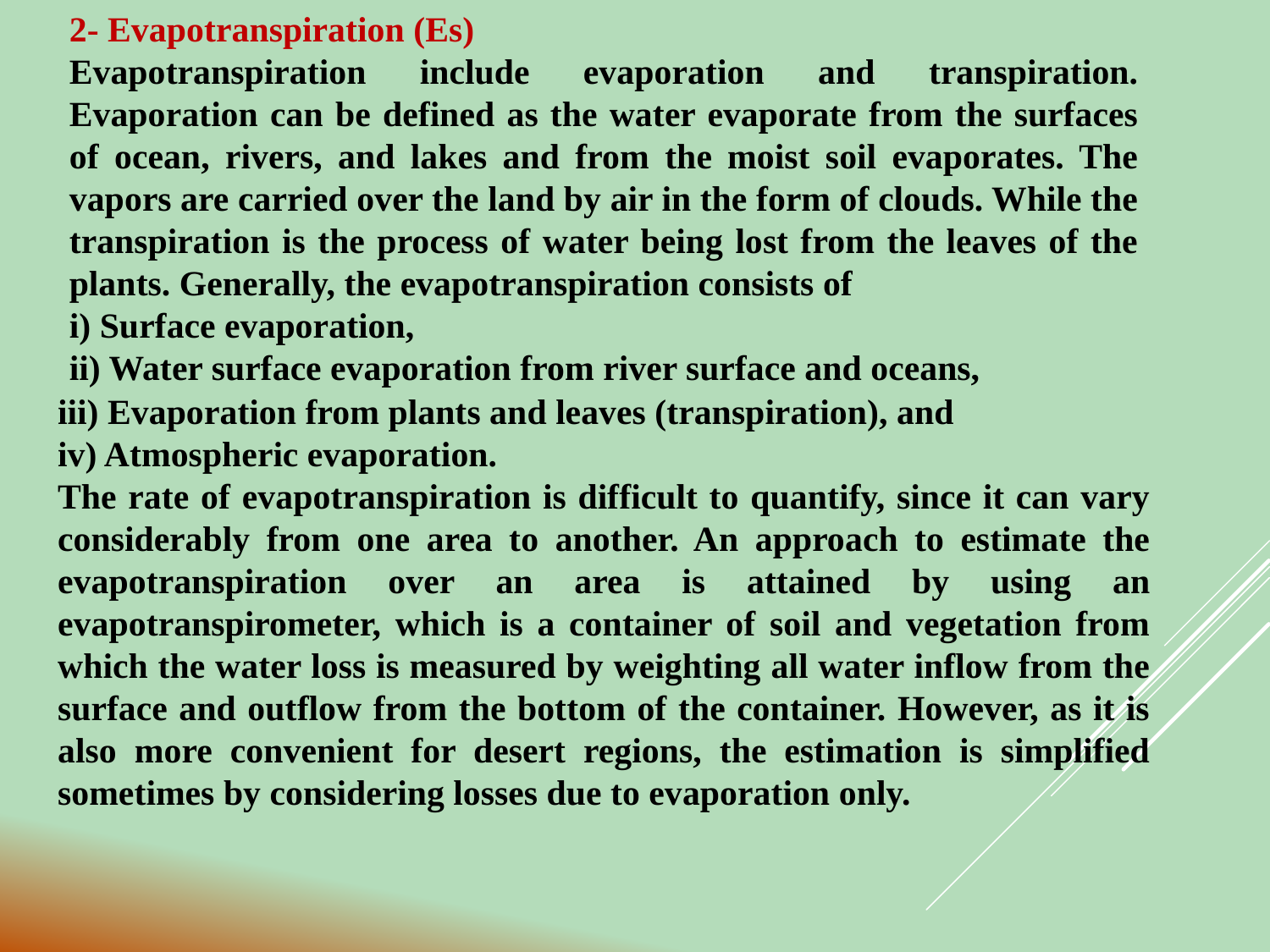

2- Evapotranspiration (Es)
Evapotranspiration include evaporation and transpiration. Evaporation can be defined as the water evaporate from the surfaces of ocean, rivers, and lakes and from the moist soil evaporates. The vapors are carried over the land by air in the form of clouds. While the transpiration is the process of water being lost from the leaves of the plants. Generally, the evapotranspiration consists of
i) Surface evaporation,
ii) Water surface evaporation from river surface and oceans,
iii) Evaporation from plants and leaves (transpiration), and
iv) Atmospheric evaporation.
The rate of evapotranspiration is difficult to quantify, since it can vary considerably from one area to another. An approach to estimate the evapotranspiration over an area is attained by using an evapotranspirometer, which is a container of soil and vegetation from which the water loss is measured by weighting all water inflow from the surface and outflow from the bottom of the container. However, as it is also more convenient for desert regions, the estimation is simplified sometimes by considering losses due to evaporation only.